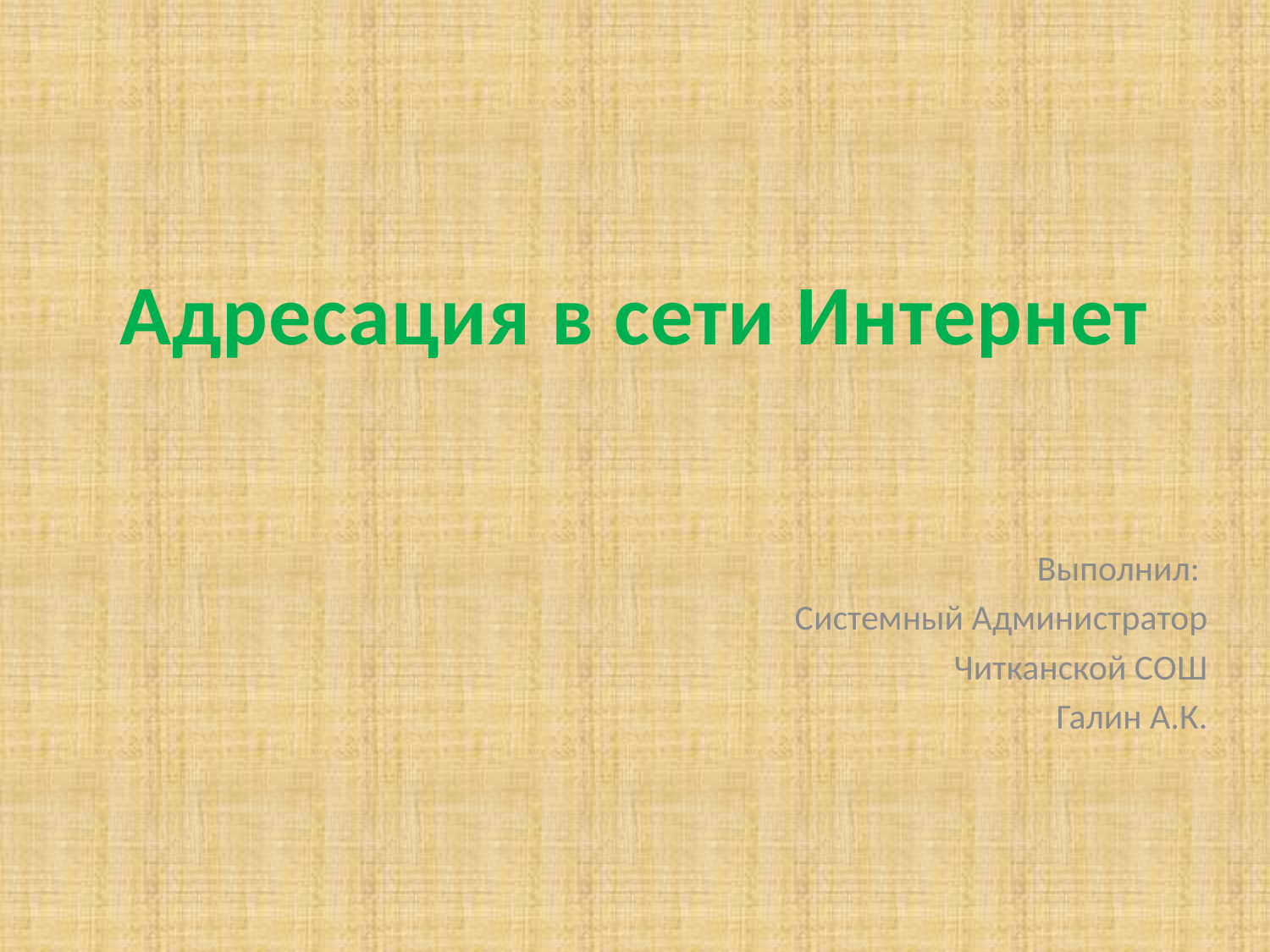

# Адресация в сети Интернет
Выполнил:
Системный Администратор
Читканской СОШ
Галин А.К.